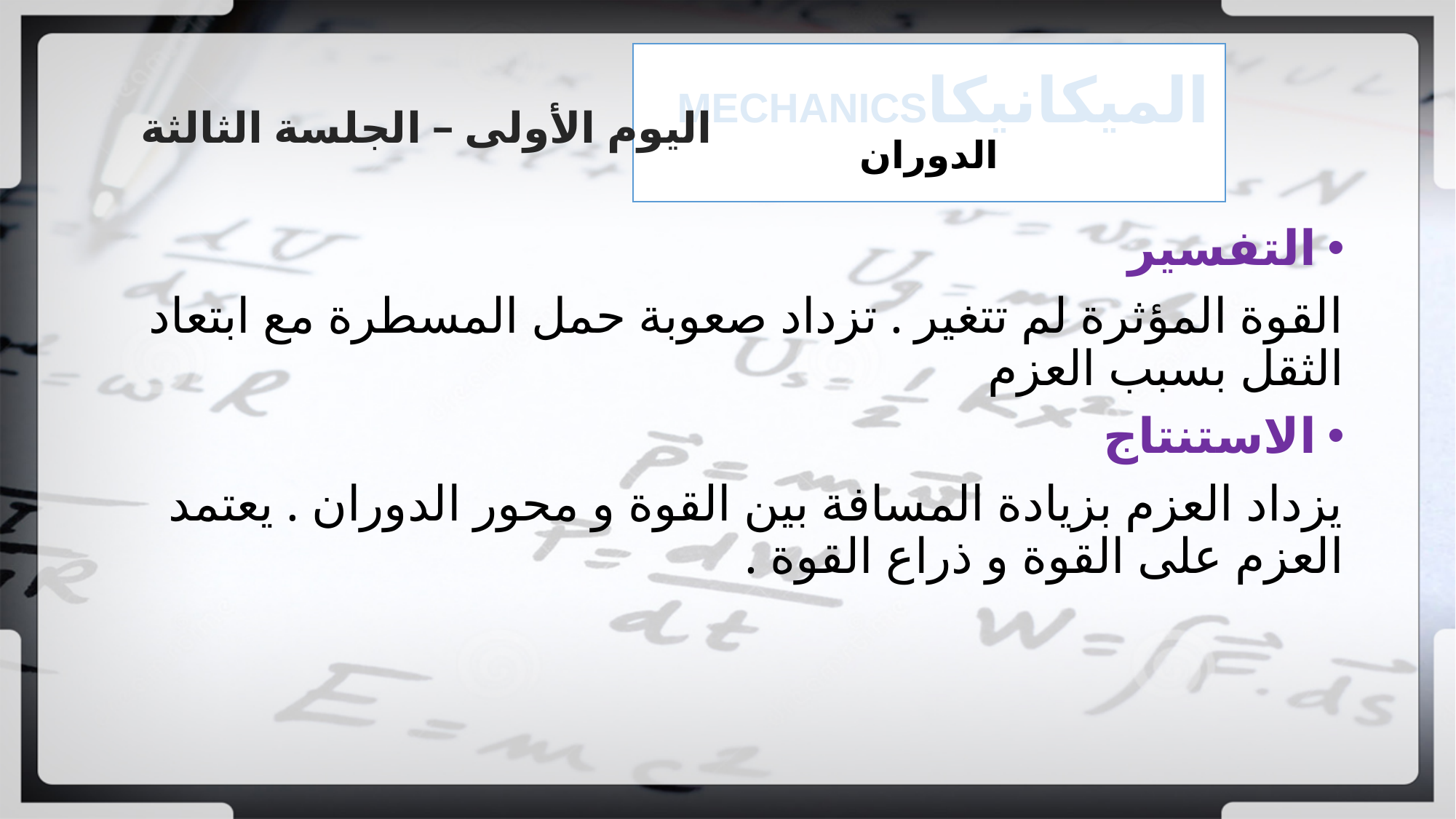

# الميكانيكاMECHANICS الدوران
اليوم الأولى – الجلسة الثالثة
التفسير
القوة المؤثرة لم تتغير . تزداد صعوبة حمل المسطرة مع ابتعاد الثقل بسبب العزم
الاستنتاج
يزداد العزم بزيادة المسافة بين القوة و محور الدوران . يعتمد العزم على القوة و ذراع القوة .